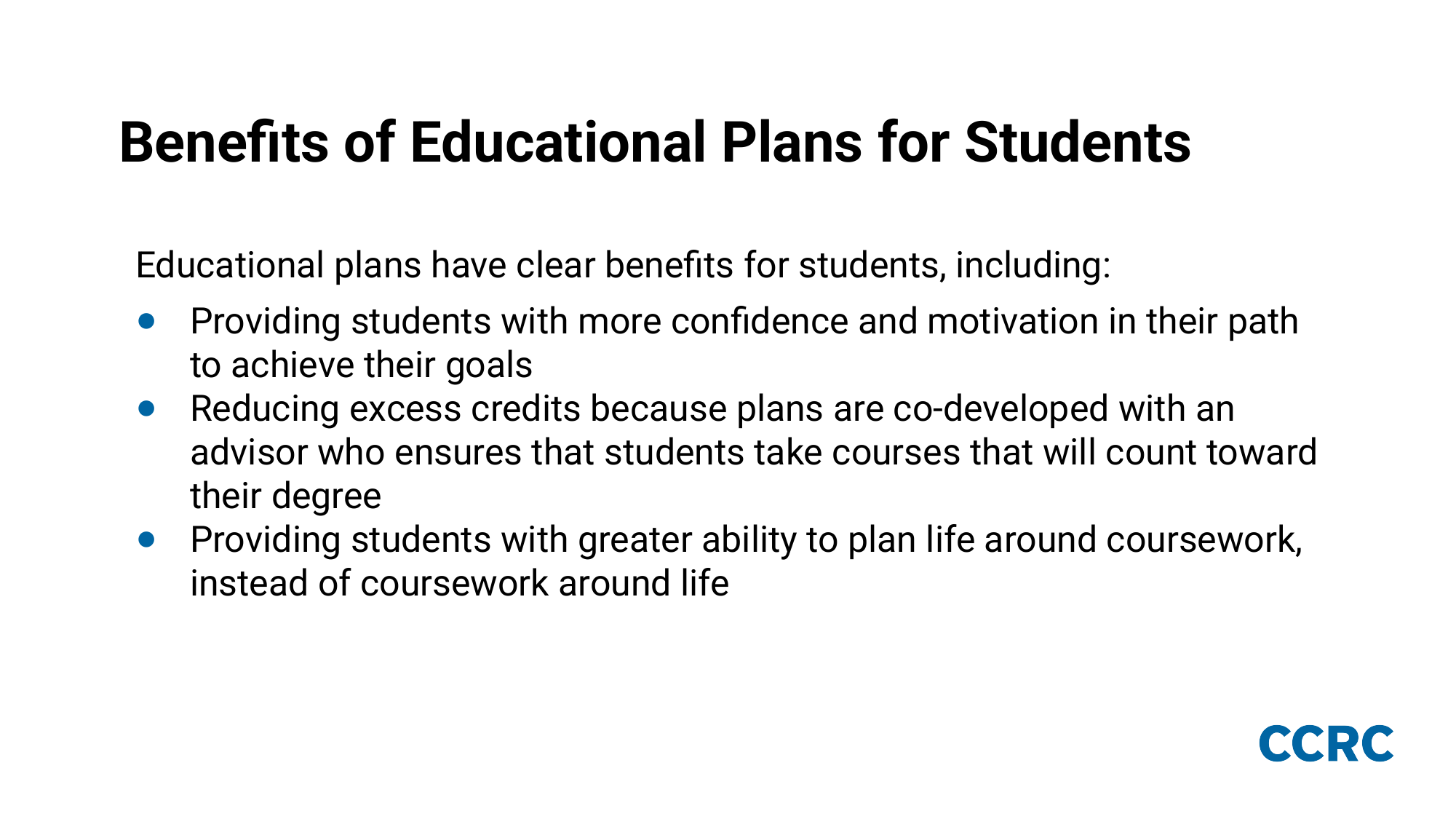

# Benefits of Educational Plans for Students
Educational plans have clear benefits for students, including:
Providing students with more confidence and motivation in their path to achieve their goals
Reducing excess credits because plans are co-developed with an advisor who ensures that students take courses that will count toward their degree
Providing students with greater ability to plan life around coursework, instead of coursework around life